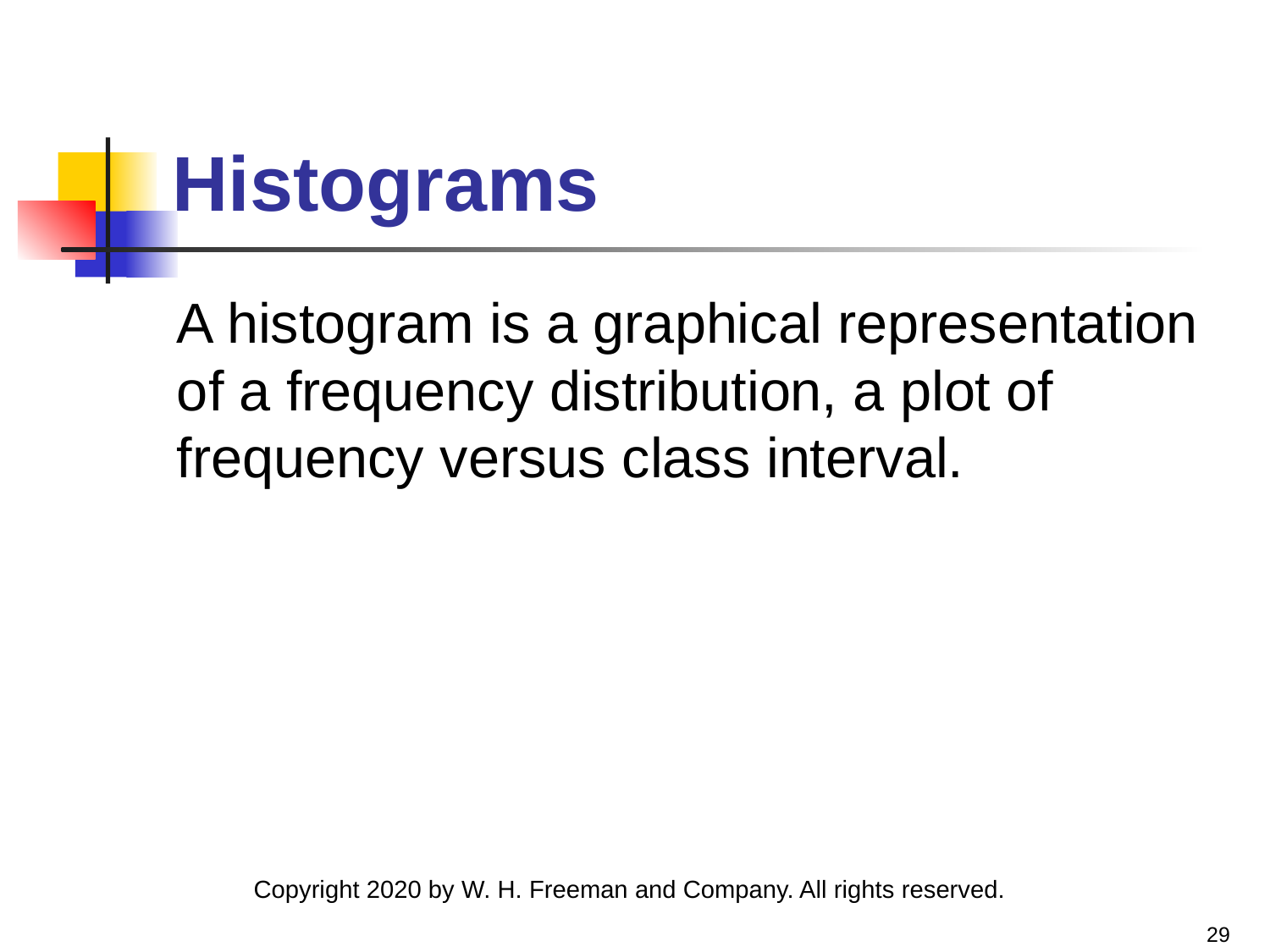

# Histograms
A histogram is a graphical representation of a frequency distribution, a plot of frequency versus class interval.